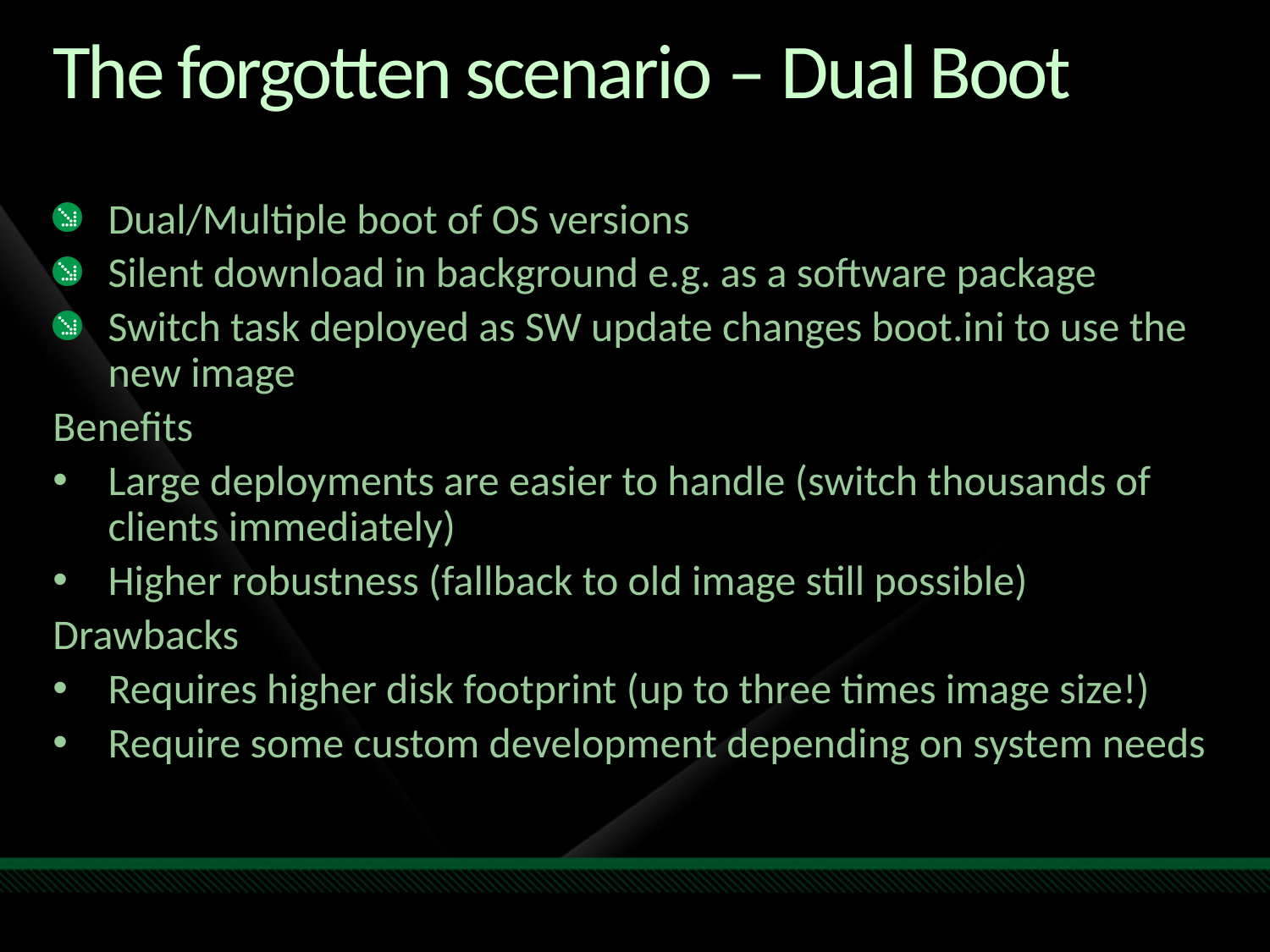

# The forgotten scenario – Dual Boot
Dual/Multiple boot of OS versions
Silent download in background e.g. as a software package
Switch task deployed as SW update changes boot.ini to use the new image
Benefits
Large deployments are easier to handle (switch thousands of clients immediately)
Higher robustness (fallback to old image still possible)
Drawbacks
Requires higher disk footprint (up to three times image size!)
Require some custom development depending on system needs